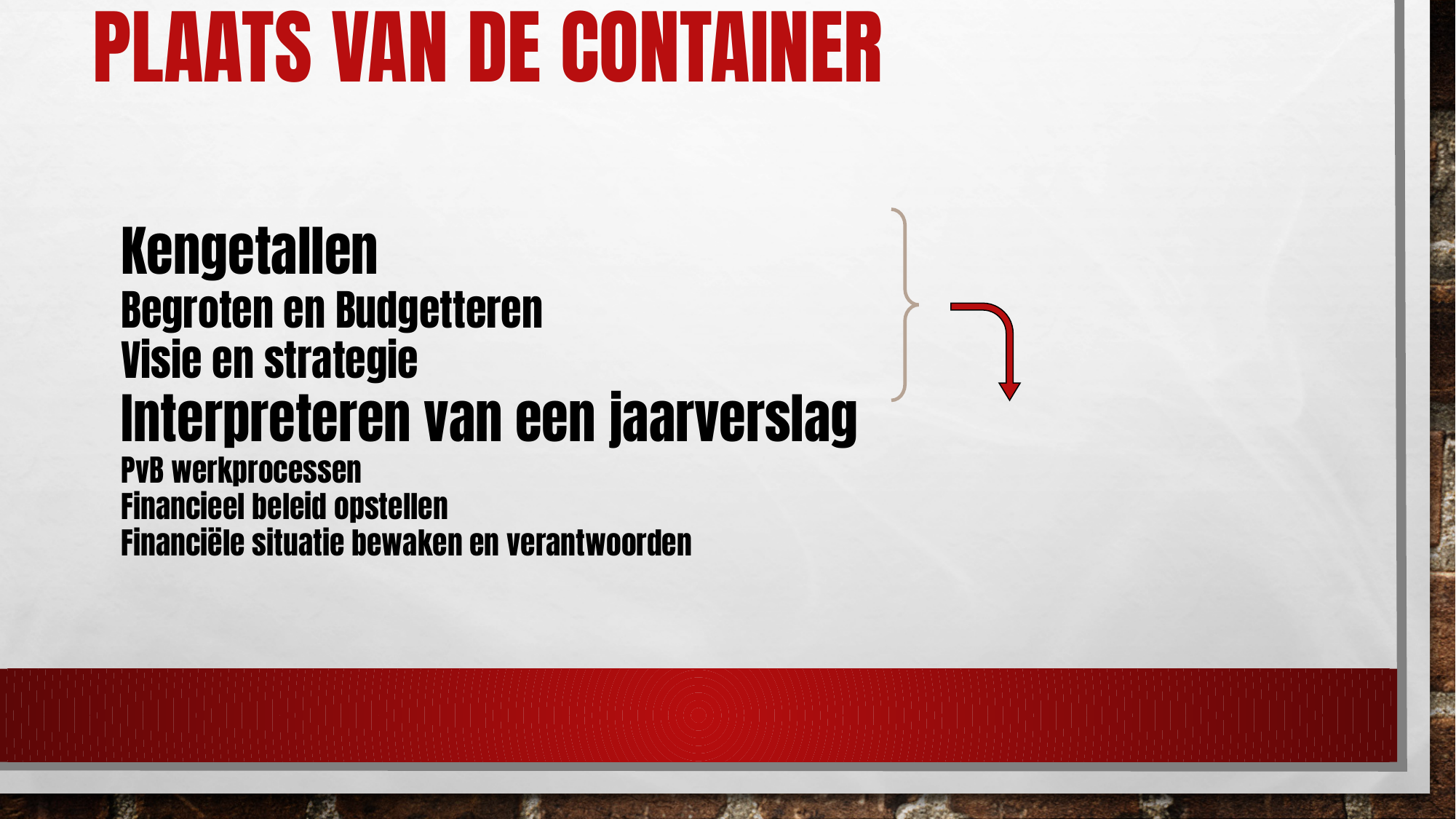

# Plaats van de container
Kengetallen
Begroten en Budgetteren
Visie en strategie
Interpreteren van een jaarverslag
PvB werkprocessen
Financieel beleid opstellen
Financiële situatie bewaken en verantwoorden